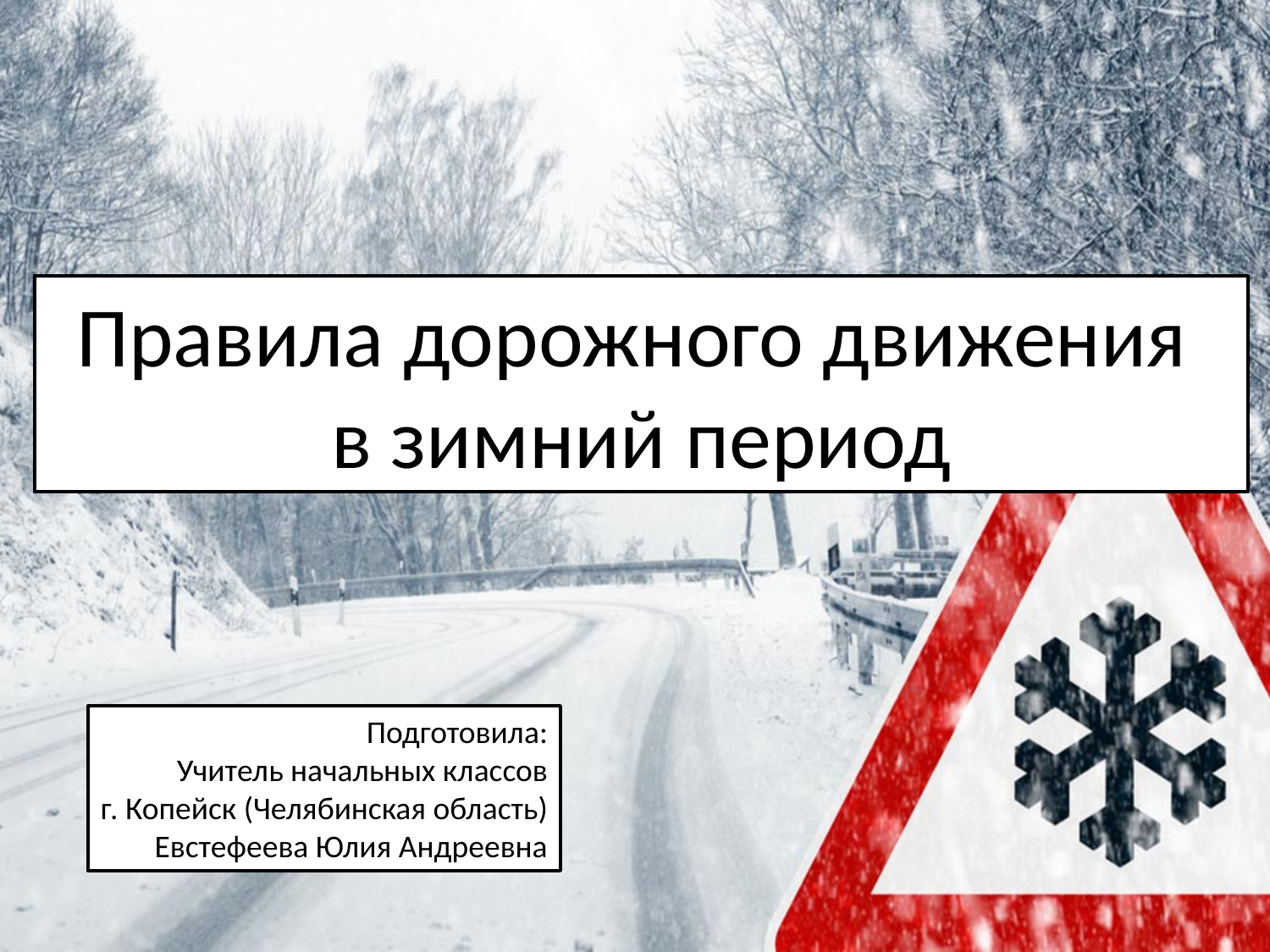

Правила дорожного движения
в зимний период
Подготовила:
Учитель начальных классов
г. Копейск (Челябинская область)
Евстефеева Юлия Андреевна